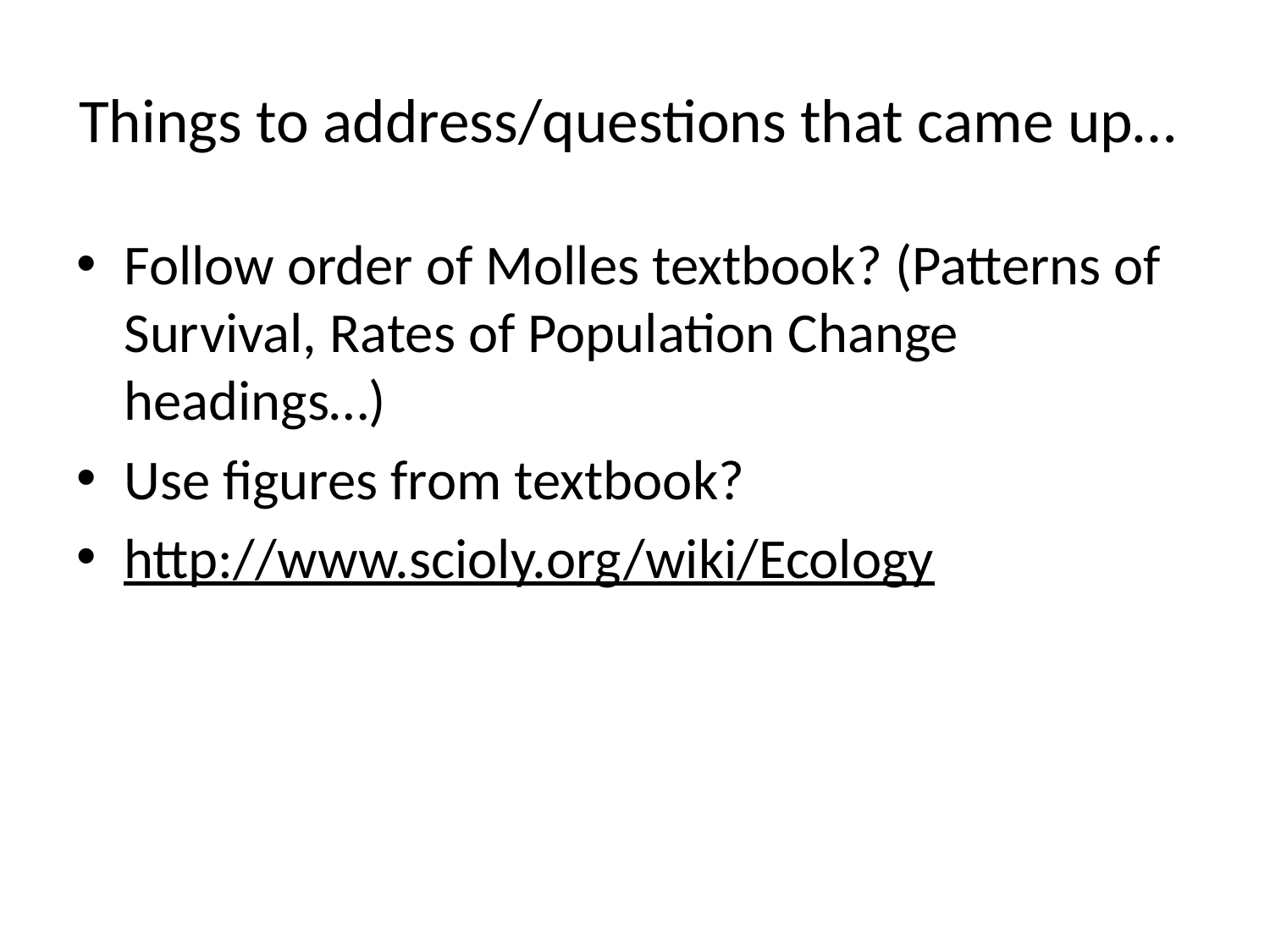

# Things to address/questions that came up…
Follow order of Molles textbook? (Patterns of Survival, Rates of Population Change headings…)
Use figures from textbook?
http://www.scioly.org/wiki/Ecology